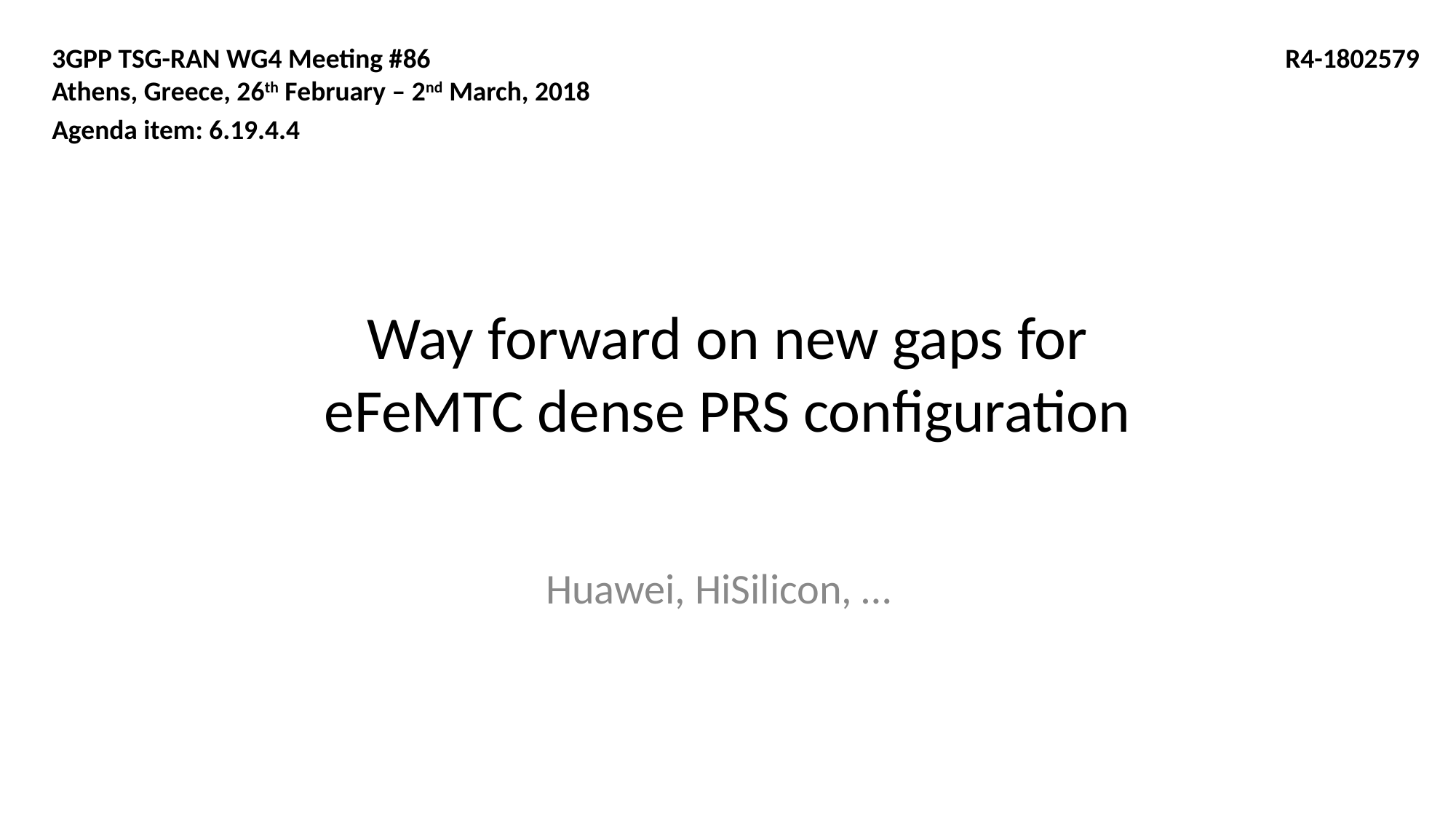

3GPP TSG-RAN WG4 Meeting #86
Athens, Greece, 26th February – 2nd March, 2018
Agenda item: 6.19.4.4
R4-1802579
# Way forward on new gaps for eFeMTC dense PRS configuration
Huawei, HiSilicon, …